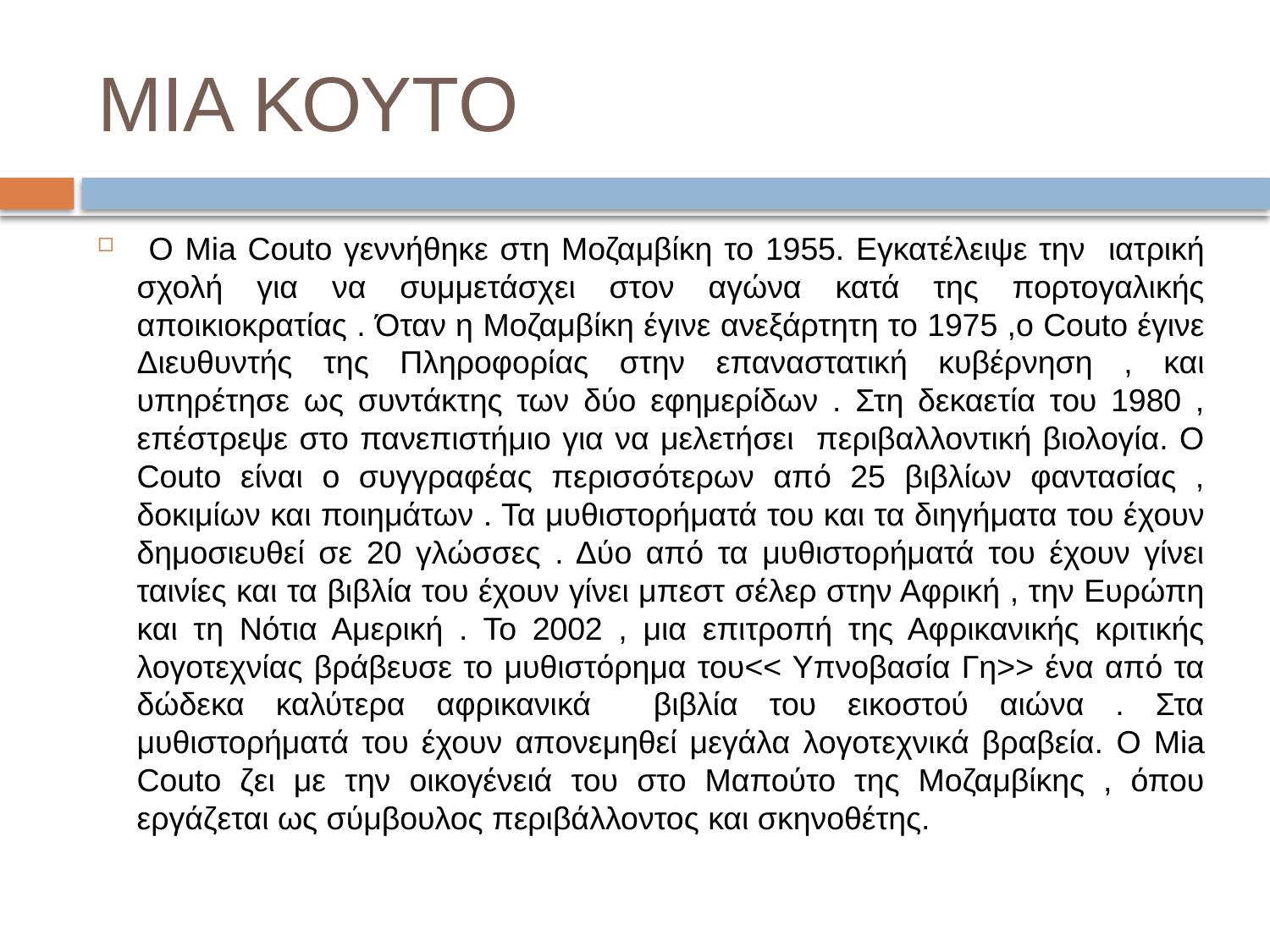

# ΜΙΑ ΚΟΥΤΟ
 Ο Μia Couto γεννήθηκε στη Μοζαμβίκη το 1955. Εγκατέλειψε την  ιατρική σχολή για να συμμετάσχει στον αγώνα κατά της πορτογαλικής αποικιοκρατίας . Όταν η Μοζαμβίκη έγινε ανεξάρτητη το 1975 ,ο Couto έγινε Διευθυντής της Πληροφορίας στην επαναστατική κυβέρνηση , και υπηρέτησε ως συντάκτης των δύο εφημερίδων . Στη δεκαετία του 1980 , επέστρεψε στο πανεπιστήμιο για να μελετήσει  περιβαλλοντική βιολογία. Ο Couto είναι ο συγγραφέας περισσότερων από 25 βιβλίων φαντασίας , δοκιμίων και ποιημάτων . Τα μυθιστορήματά του και τα διηγήματα του έχουν δημοσιευθεί σε 20 γλώσσες . Δύο από τα μυθιστορήματά του έχουν γίνει ταινίες και τα βιβλία του έχουν γίνει μπεστ σέλερ στην Αφρική , την Ευρώπη και τη Νότια Αμερική . Το 2002 , μια επιτροπή της Αφρικανικής κριτικής λογοτεχνίας βράβευσε το μυθιστόρημα του<< Υπνοβασία Γη>> ένα από τα δώδεκα καλύτερα αφρικανικά  βιβλία του εικοστού αιώνα . Στα μυθιστορήματά του έχουν απονεμηθεί μεγάλα λογοτεχνικά βραβεία. Ο Mia Couto ζει με την οικογένειά του στο Μαπούτο της Μοζαμβίκης , όπου εργάζεται ως σύμβουλος περιβάλλοντος και σκηνοθέτης.